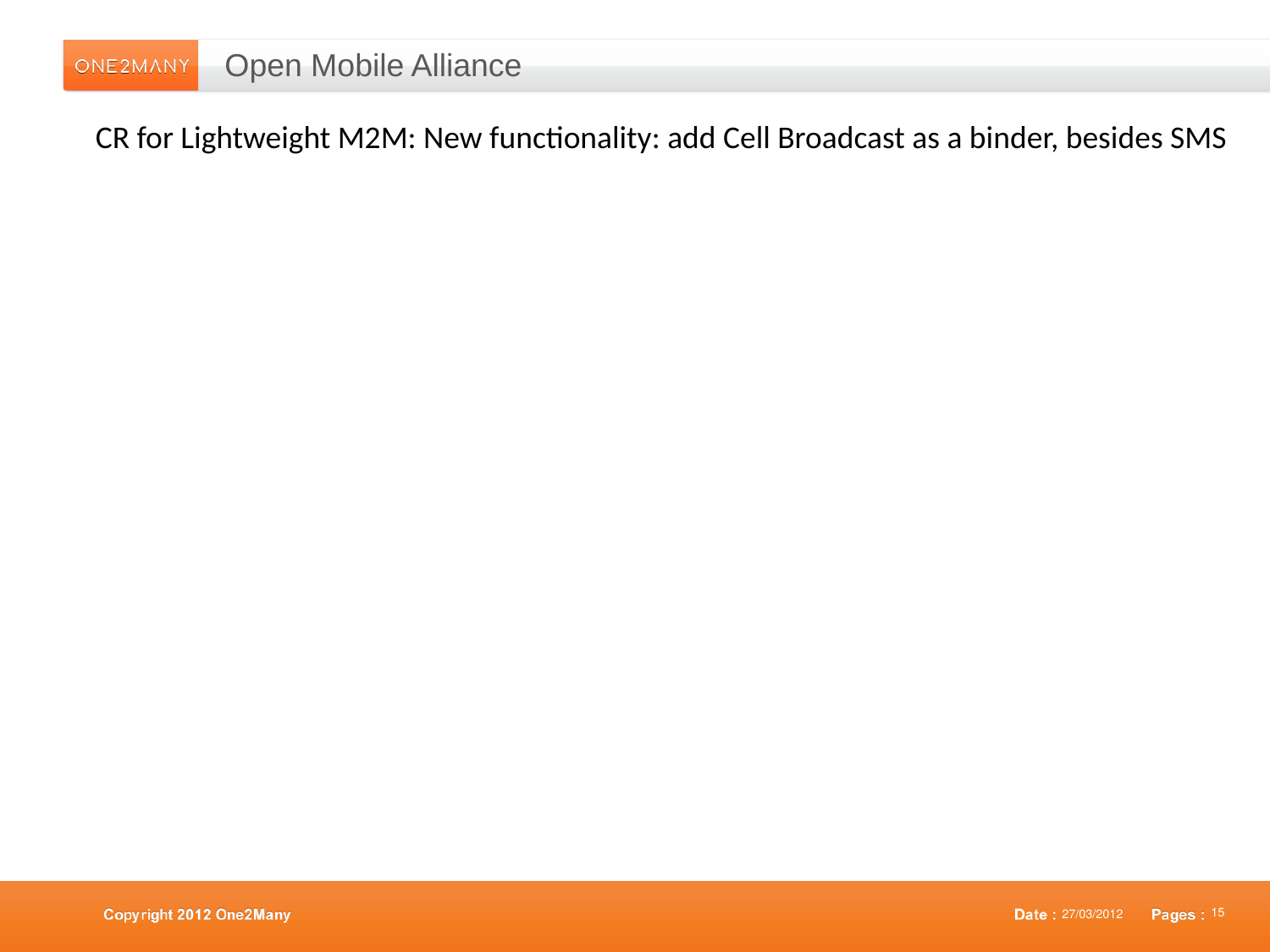

# Open Mobile Alliance
CR for Lightweight M2M: New functionality: add Cell Broadcast as a binder, besides SMS
27/03/2012
15